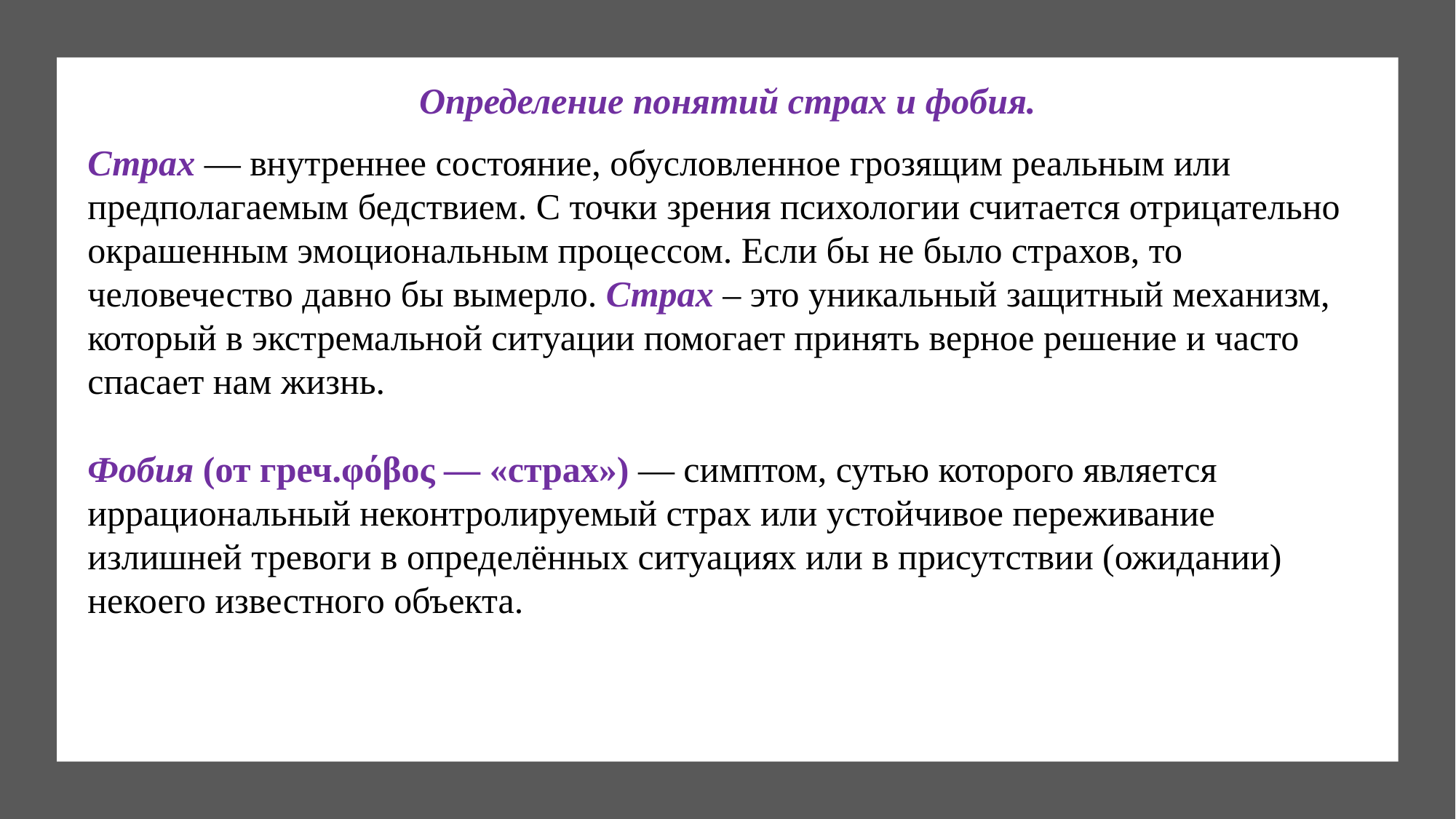

Определение понятий страх и фобия.
Страх — внутреннее состояние, обусловленное грозящим реальным или предполагаемым бедствием. С точки зрения психологии считается отрицательно окрашенным эмоциональным процессом. Если бы не было страхов, то человечество давно бы вымерло. Страх – это уникальный защитный механизм, который в экстремальной ситуации помогает принять верное решение и часто спасает нам жизнь.
Фобия (от греч.φόβος — «страх») — симптом, сутью которого является иррациональный неконтролируемый страх или устойчивое переживание излишней тревоги в определённых ситуациях или в присутствии (ожидании) некоего известного объекта.